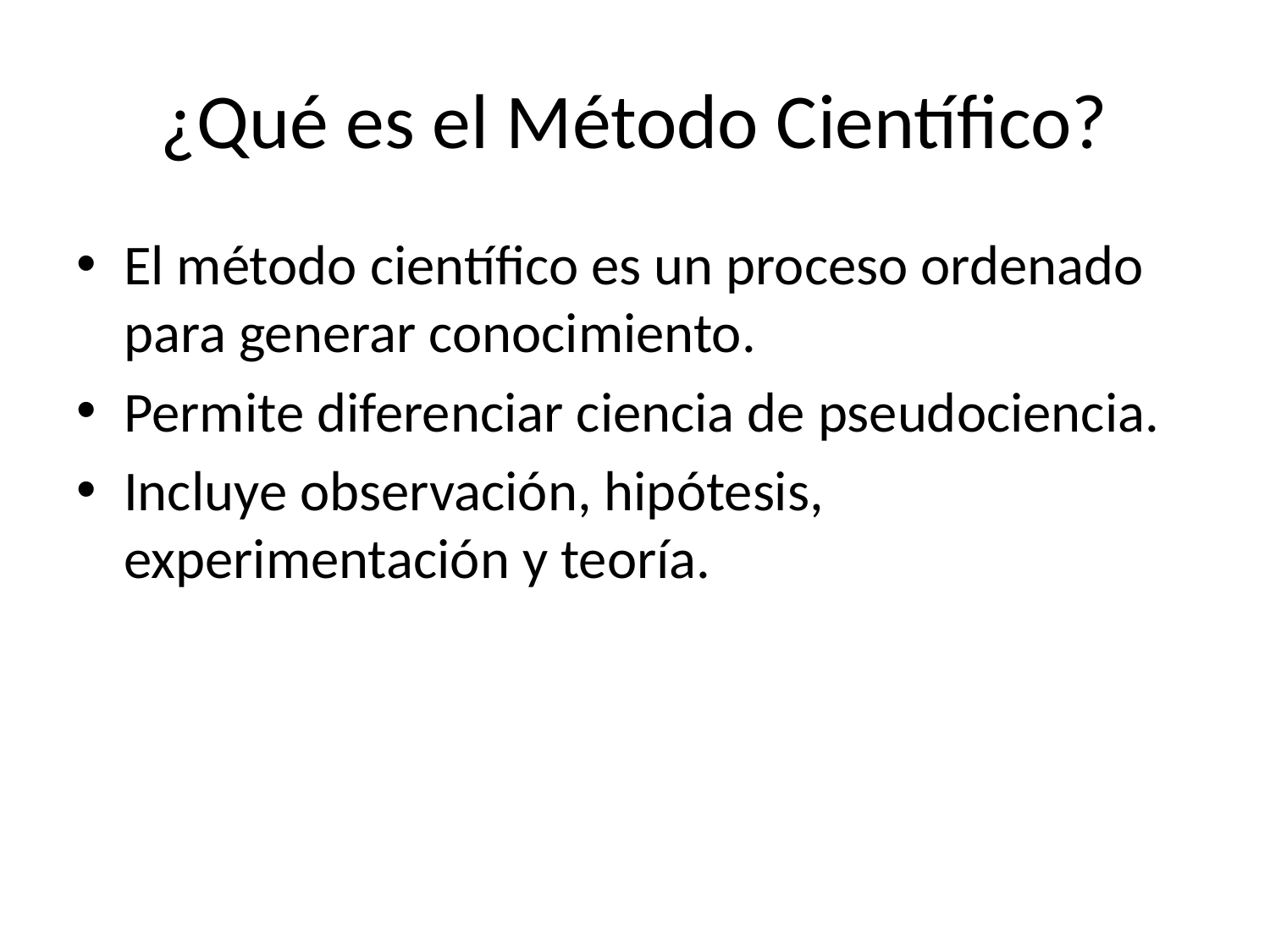

# ¿Qué es el Método Científico?
El método científico es un proceso ordenado para generar conocimiento.
Permite diferenciar ciencia de pseudociencia.
Incluye observación, hipótesis, experimentación y teoría.